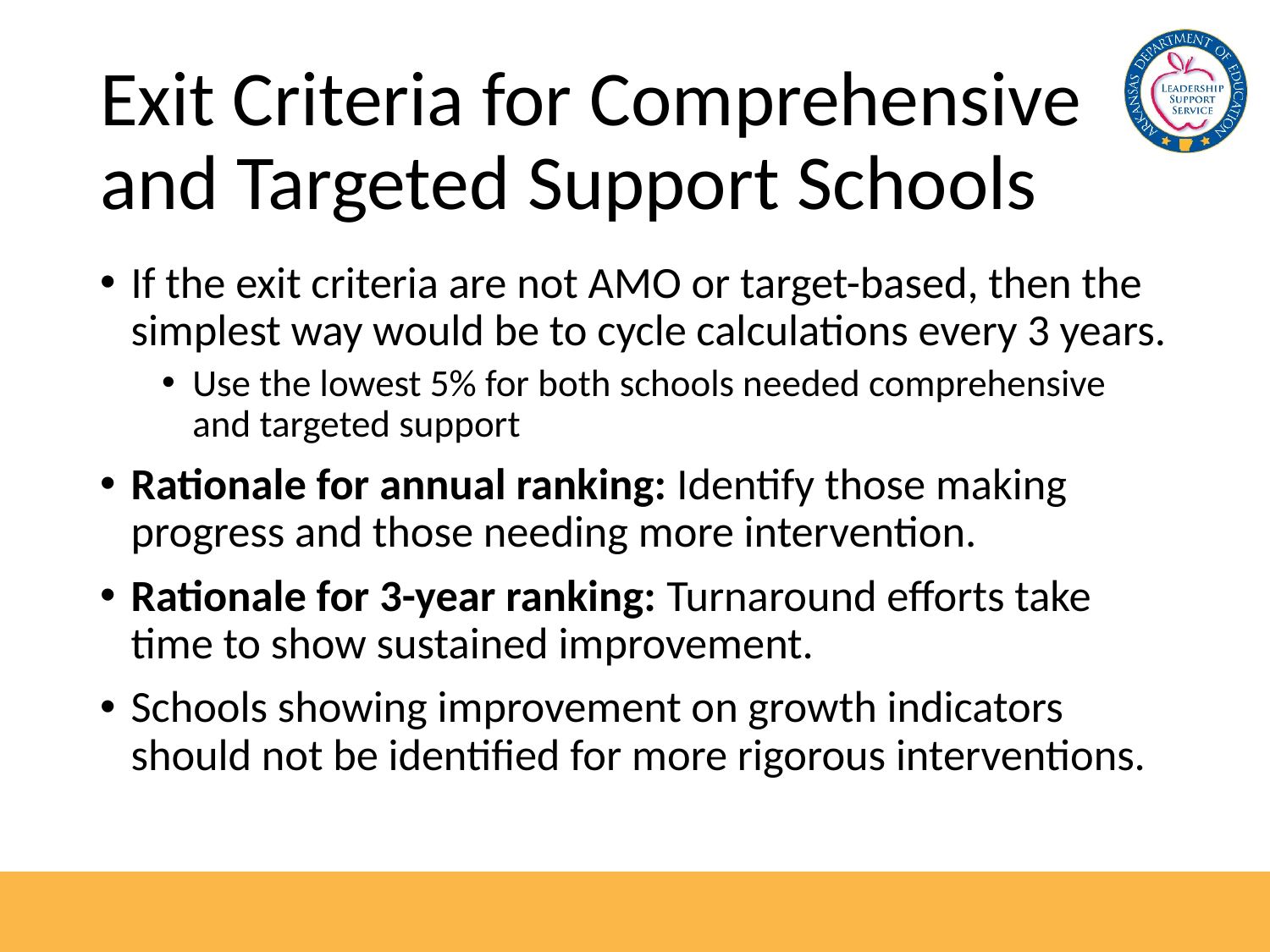

# Exit Criteria for Comprehensive and Targeted Support Schools
If the exit criteria are not AMO or target-based, then the simplest way would be to cycle calculations every 3 years.
Use the lowest 5% for both schools needed comprehensive and targeted support
Rationale for annual ranking: Identify those making progress and those needing more intervention.
Rationale for 3-year ranking: Turnaround efforts take time to show sustained improvement.
Schools showing improvement on growth indicators should not be identified for more rigorous interventions.